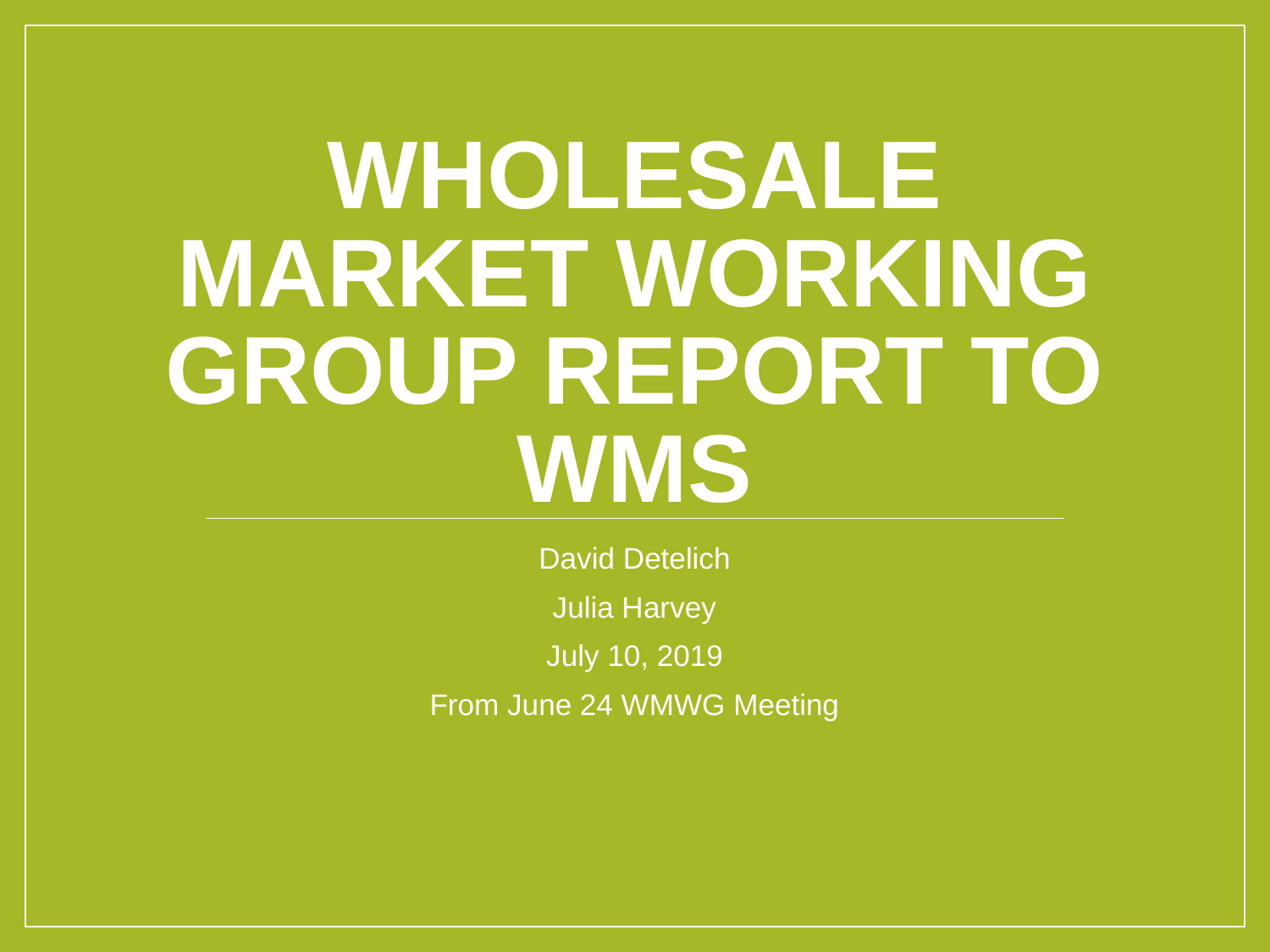

# Wholesale Market Working Group Report to WMS
David Detelich
Julia Harvey
July 10, 2019
From June 24 WMWG Meeting